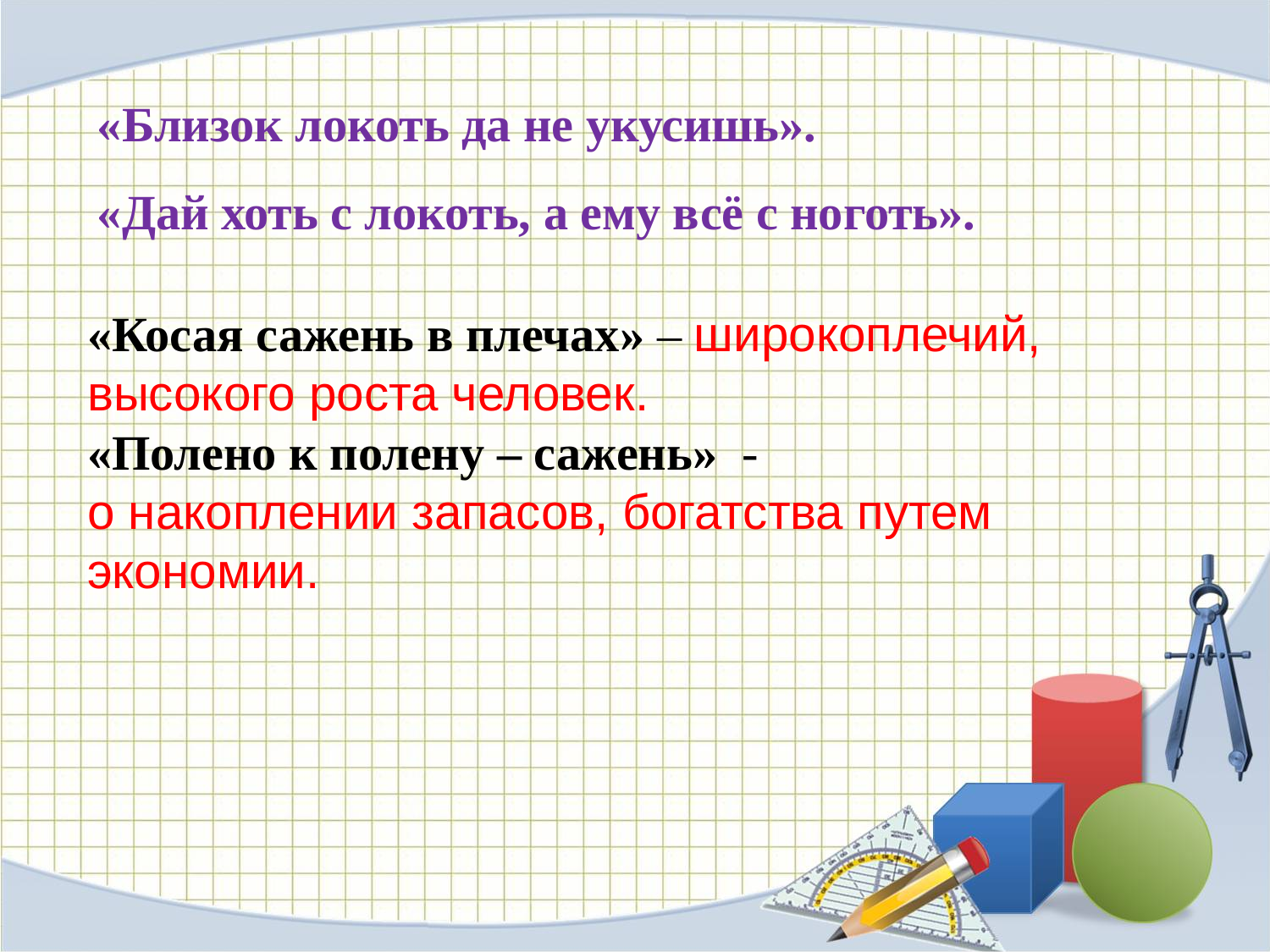

«Близок локоть да не укусишь».
«Дай хоть с локоть, а ему всё с ноготь».
«Косая сажень в плечах» – широкоплечий, высокого роста человек.
«Полено к полену – сажень»  -
о накоплении запасов, богатства путем экономии.